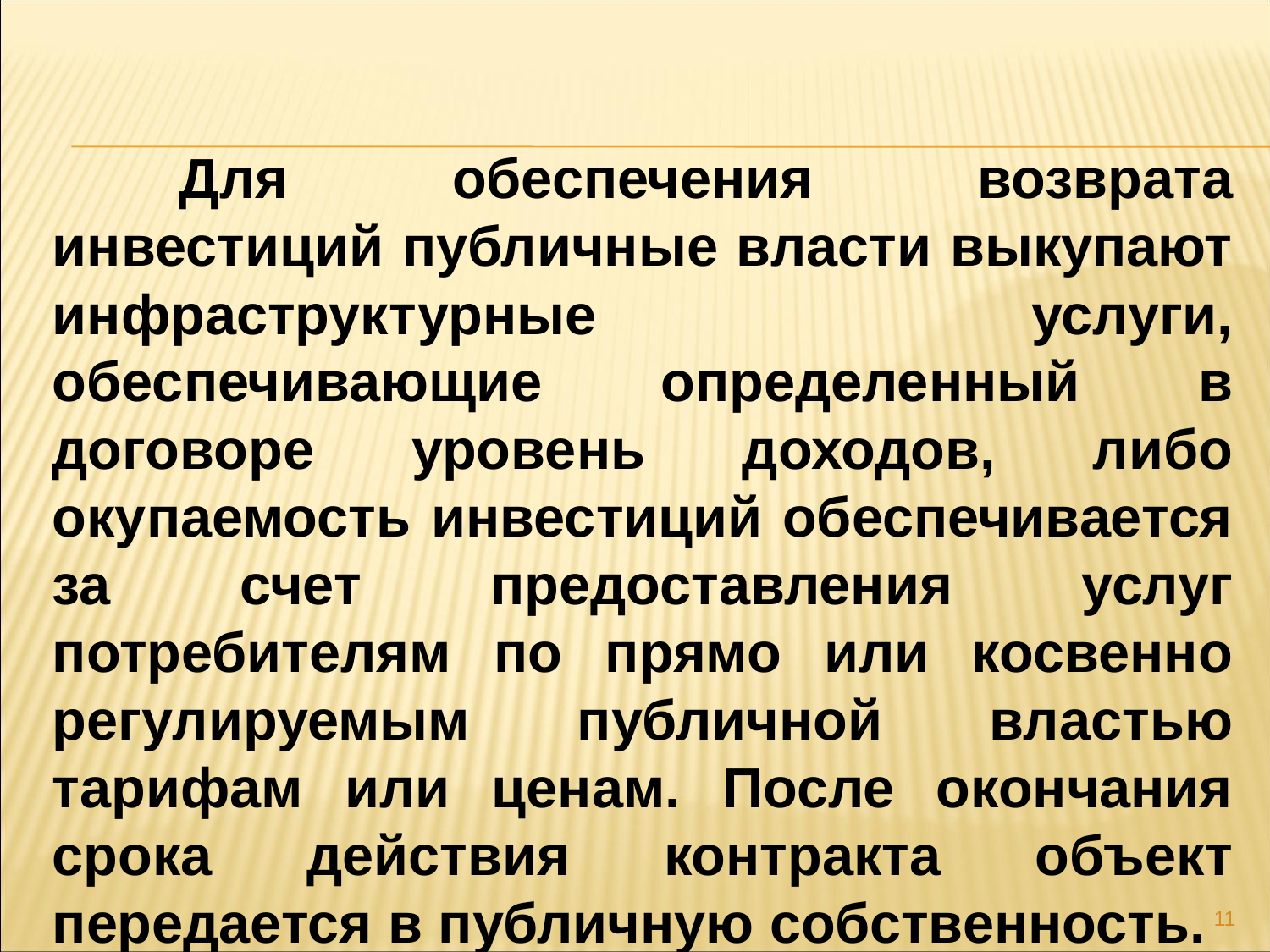

Для обеспечения возврата инвестиций публичные власти выкупают инфраструктурные услуги, обеспечивающие определенный в договоре уровень доходов, либо окупаемость инвестиций обеспечивается за счет предоставления услуг потребителям по прямо или косвенно регулируемым публичной властью тарифам или ценам. После окончания срока действия контракта объект передается в публичную собственность.
11